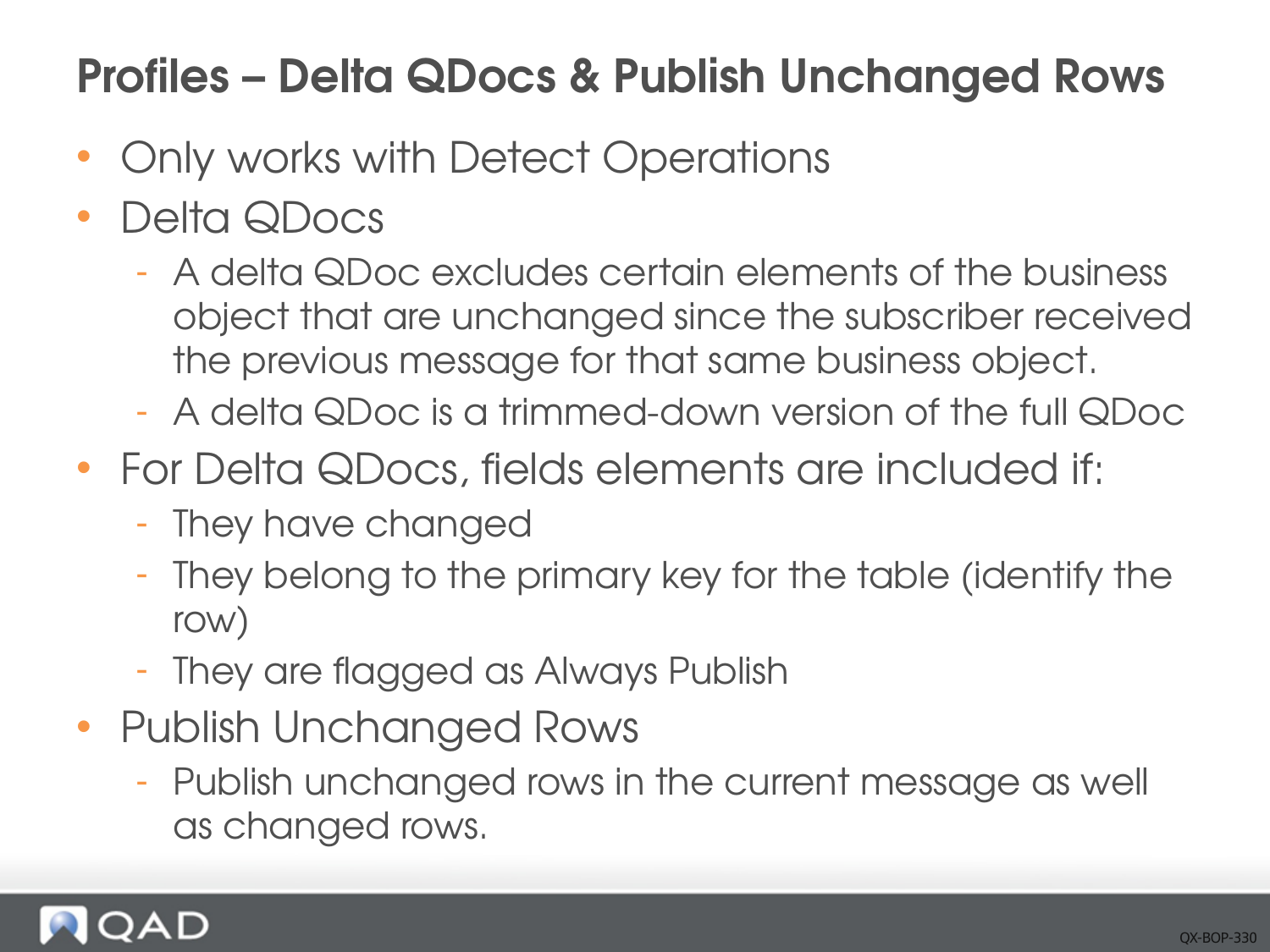

# Profiles – Delta QDocs & Publish Unchanged Rows
Only works with Detect Operations
Delta QDocs
A delta QDoc excludes certain elements of the business object that are unchanged since the subscriber received the previous message for that same business object.
A delta QDoc is a trimmed-down version of the full QDoc
For Delta QDocs, fields elements are included if:
They have changed
They belong to the primary key for the table (identify the row)
They are flagged as Always Publish
Publish Unchanged Rows
Publish unchanged rows in the current message as well as changed rows.

QX-BOP-330